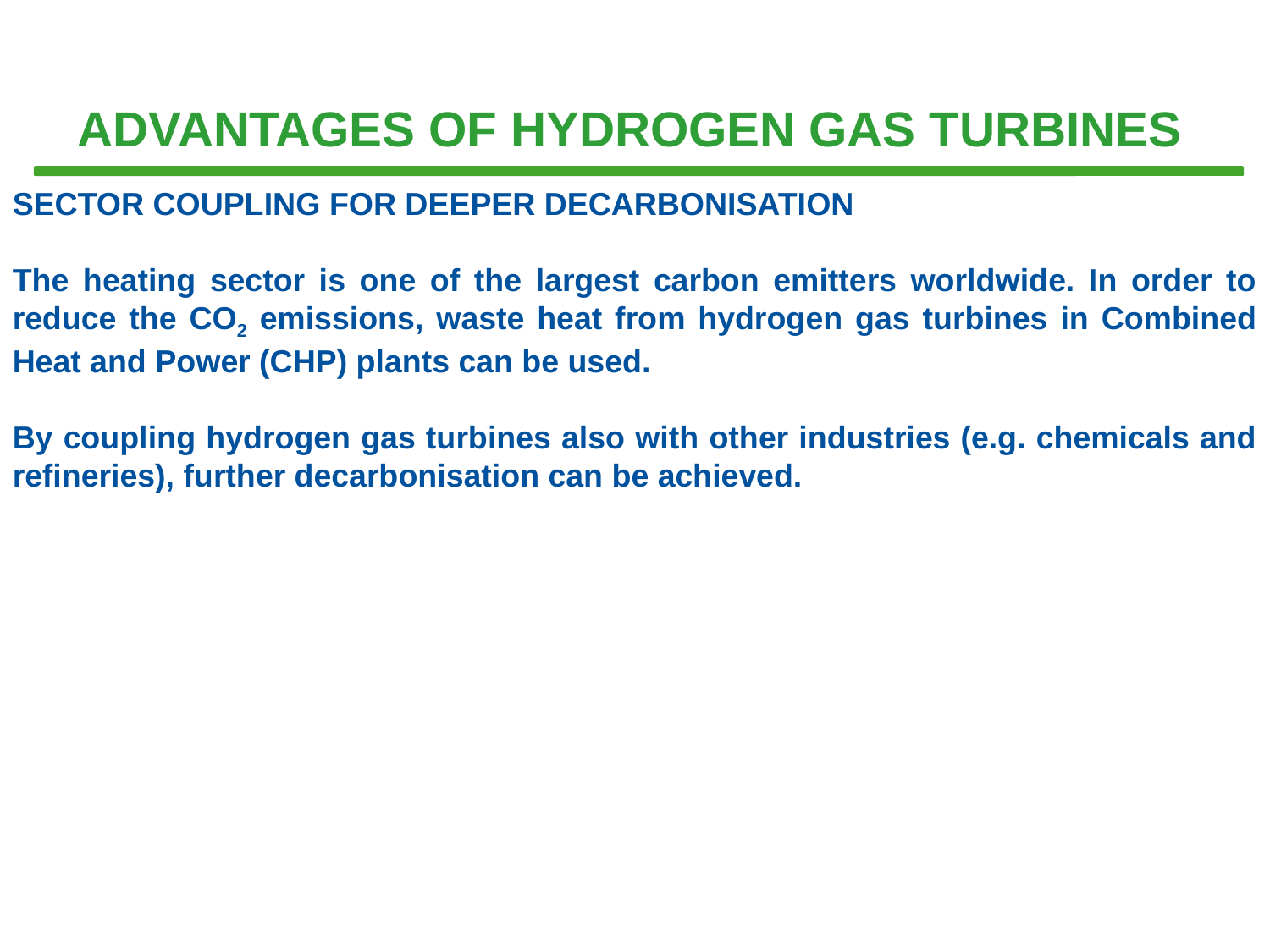

# ADVANTAGES OF HYDROGEN GAS TURBINES

SECTOR COUPLING FOR DEEPER DECARBONISATION

The heating sector is one of the largest carbon emitters worldwide. In order to reduce the CO2 emissions, waste heat from hydrogen gas turbines in Combined Heat and Power (CHP) plants can be used.

By coupling hydrogen gas turbines also with other industries (e.g. chemicals and refineries), further decarbonisation can be achieved.
Tema V				                                                              Turbina de hidrógeno